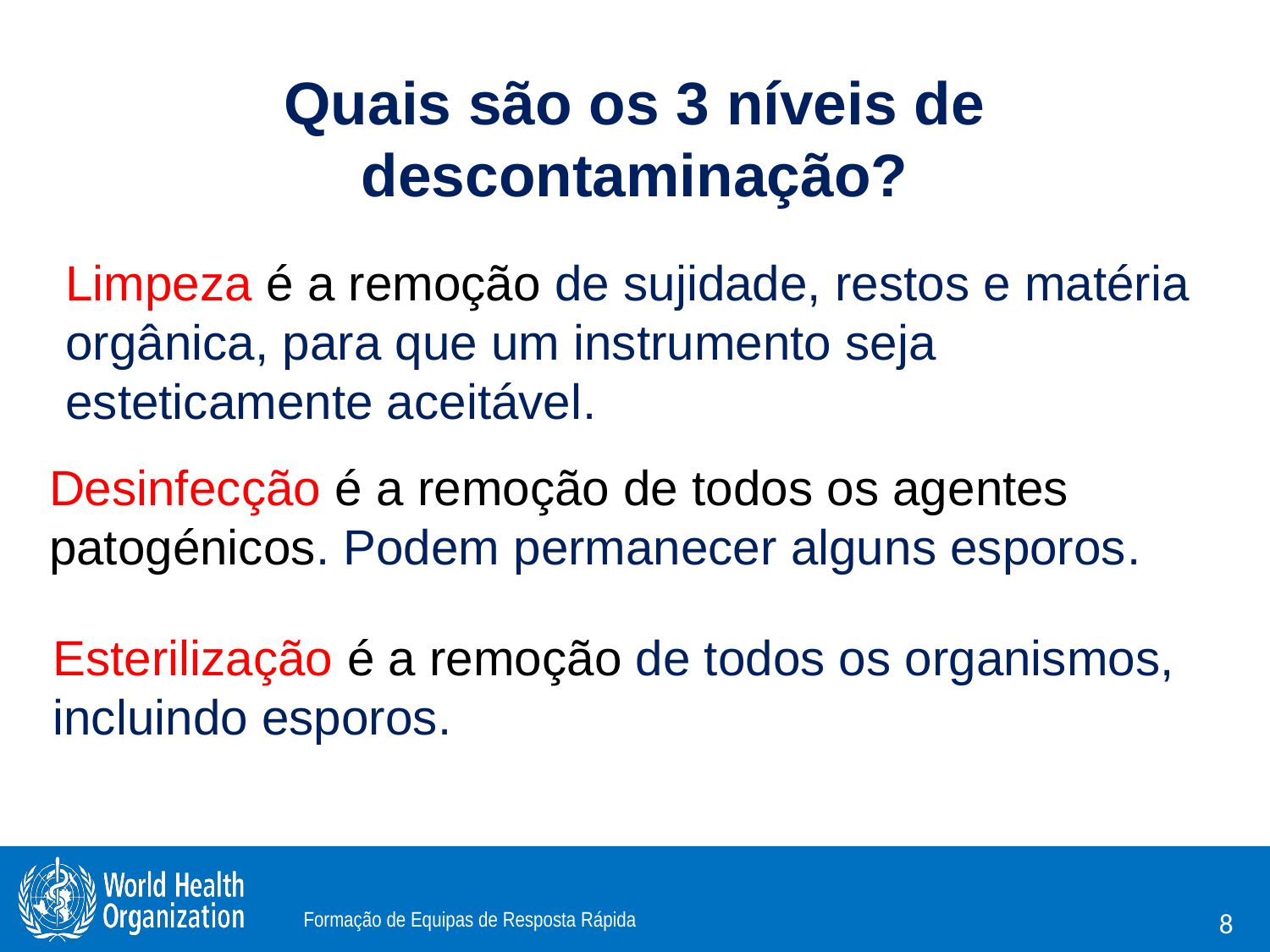

Quais são os 3 níveis de descontaminação?
Limpeza é a remoção de sujidade, restos e matéria orgânica, para que um instrumento seja esteticamente aceitável.
Desinfecção é a remoção de todos os agentes patogénicos. Podem permanecer alguns esporos..
Esterilização é a remoção de todos os organismos, incluindo esporos.